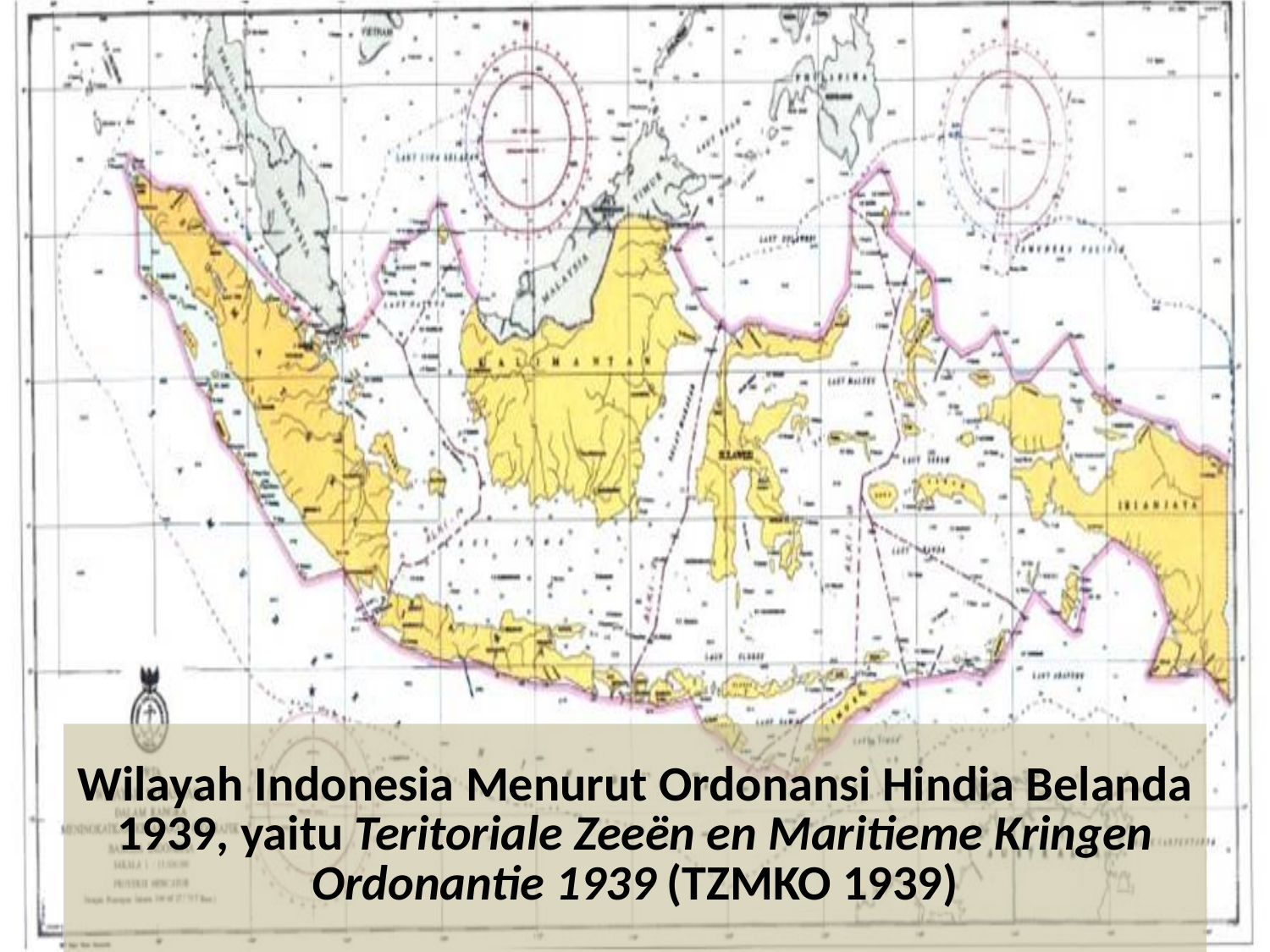

# Wilayah Indonesia Menurut Ordonansi Hindia Belanda 1939, yaitu Teritoriale Zeeën en Maritieme Kringen Ordonantie 1939 (TZMKO 1939)